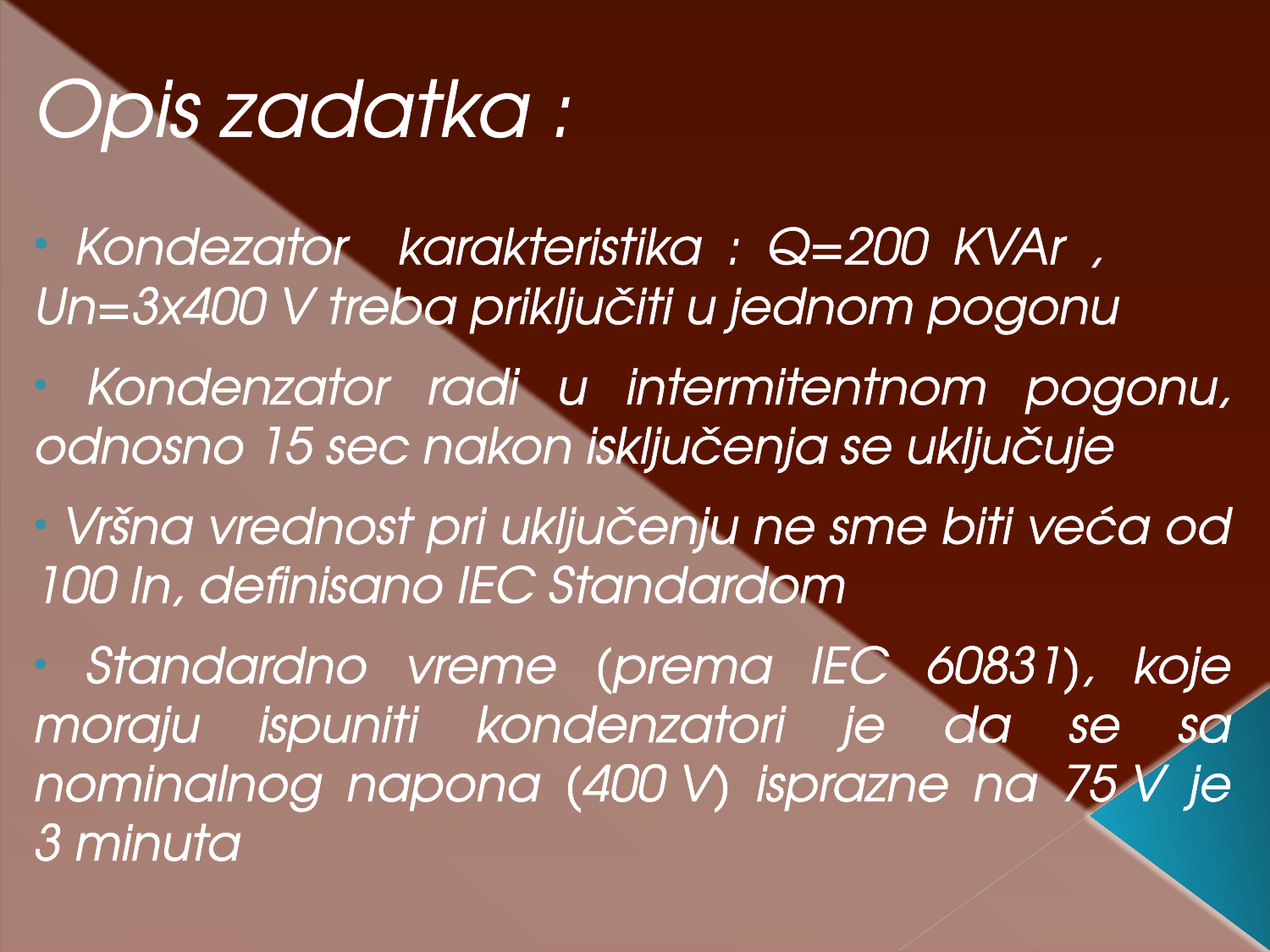

Opis zadatka :

 Kondezator  karakteristika : Q=200 KVAr ,      Un=3x400 V treba priključiti u jednom pogonu
 Kondenzator radi u intermitentnom pogonu, odnosno 15 sec nakon isključenja se uključuje
 Vršna vrednost pri uključenju ne sme biti veća od 100 In, definisano IEC Standardom
 Standardno vreme (prema IEC 60831), koje moraju ispuniti kondenzatori je da se sa nominalnog napona (400 V) isprazne na 75 V je 3 minuta